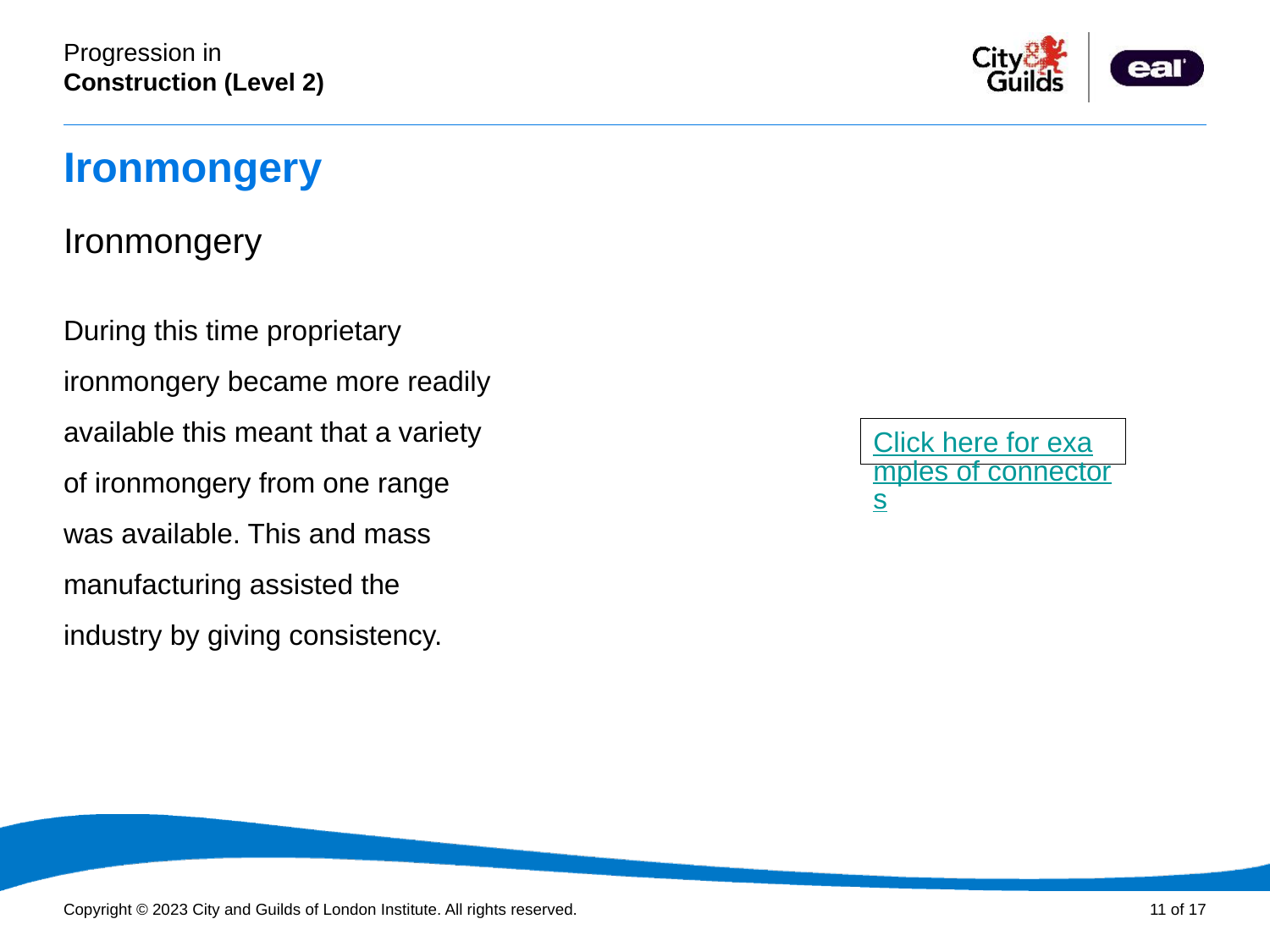

# Ironmongery
Ironmongery
During this time proprietary ironmongery became more readily available this meant that a variety of ironmongery from one range was available. This and mass manufacturing assisted the industry by giving consistency.

Click here for examples of connectors